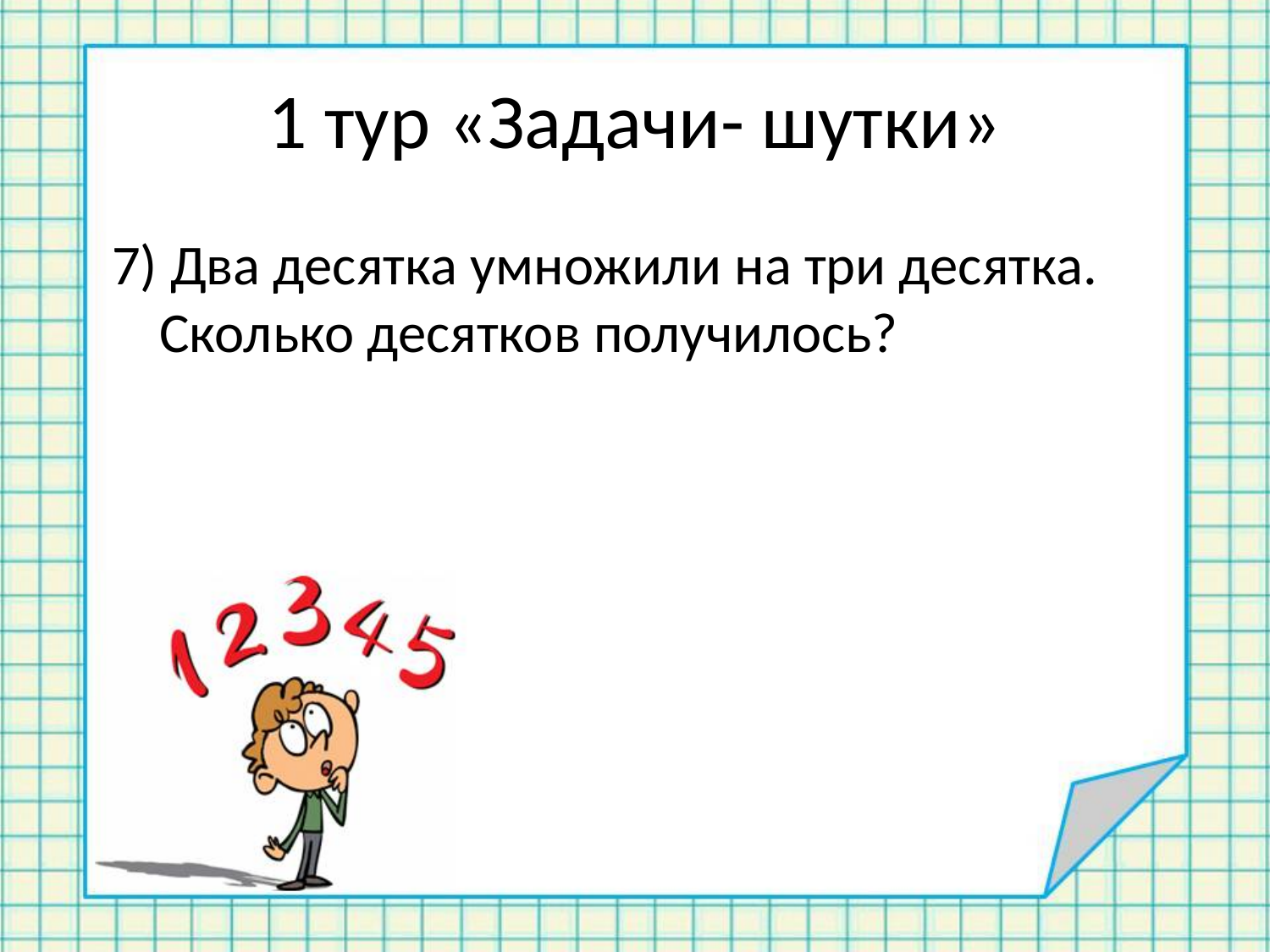

# 1 тур «Задачи- шутки»
7) Два десятка умножили на три десятка. Сколько десятков получилось?